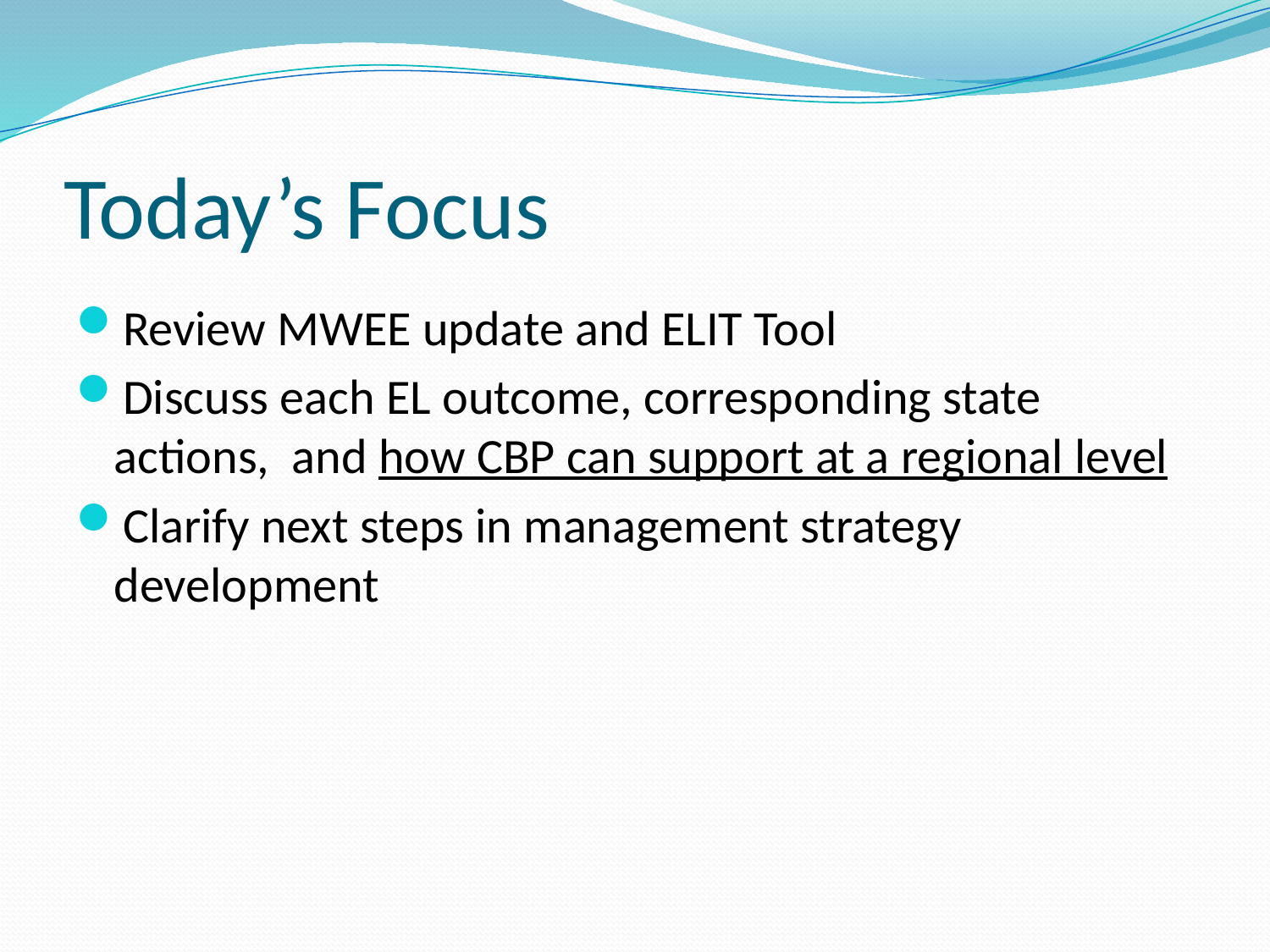

# Today’s Focus
Review MWEE update and ELIT Tool
Discuss each EL outcome, corresponding state actions,  and how CBP can support at a regional level
Clarify next steps in management strategy development